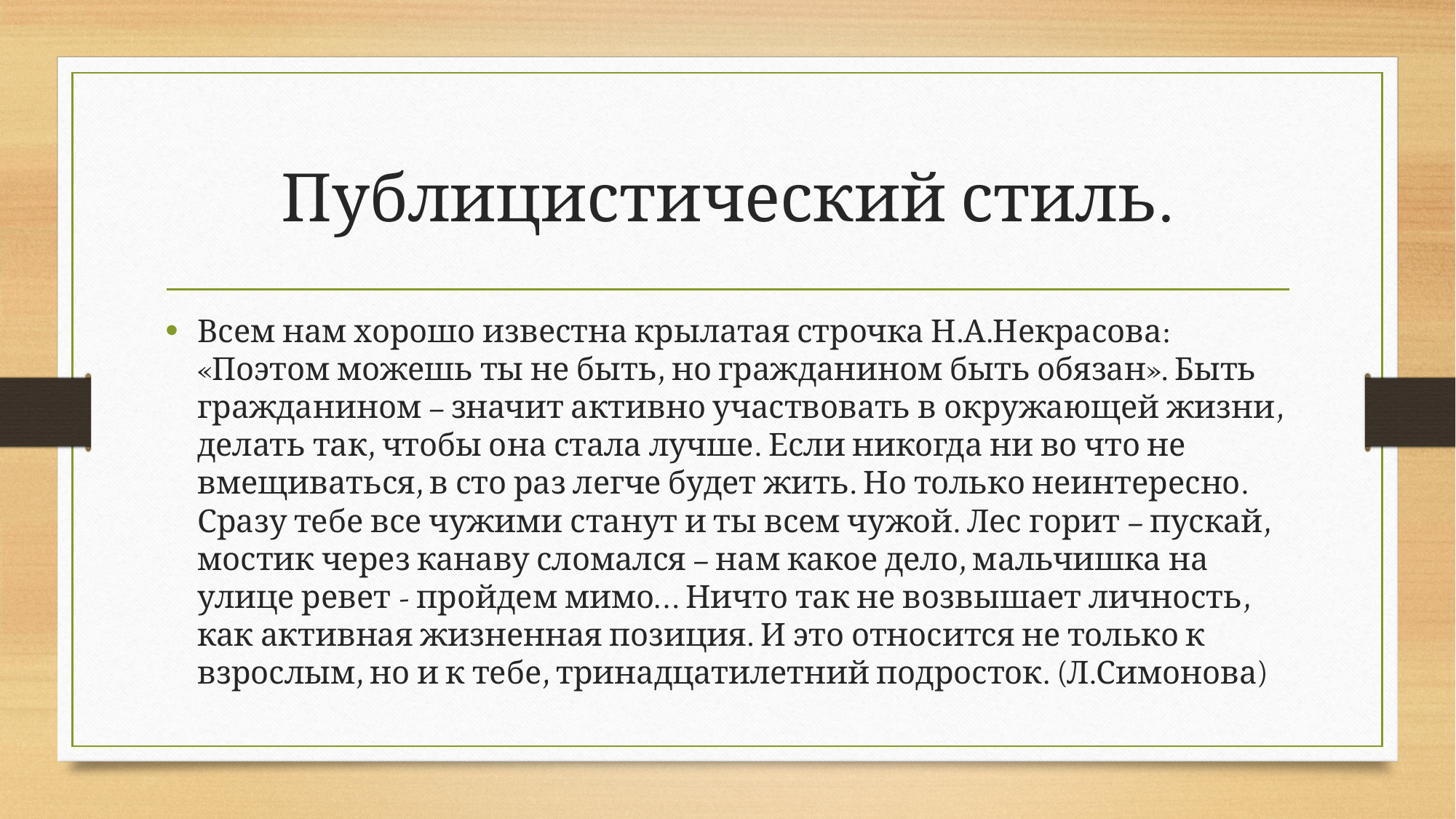

# Публицистический стиль.
Всем нам хорошо известна крылатая строчка Н.А.Некрасова: «Поэтом можешь ты не быть, но гражданином быть обязан». Быть гражданином – значит активно участвовать в окружающей жизни, делать так, чтобы она стала лучше. Если никогда ни во что не вмещиваться, в сто раз легче будет жить. Но только неинтересно. Сразу тебе все чужими станут и ты всем чужой. Лес горит – пускай, мостик через канаву сломался – нам какое дело, мальчишка на улице ревет - пройдем мимо… Ничто так не возвышает личность, как активная жизненная позиция. И это относится не только к взрослым, но и к тебе, тринадцатилетний подросток. (Л.Симонова)